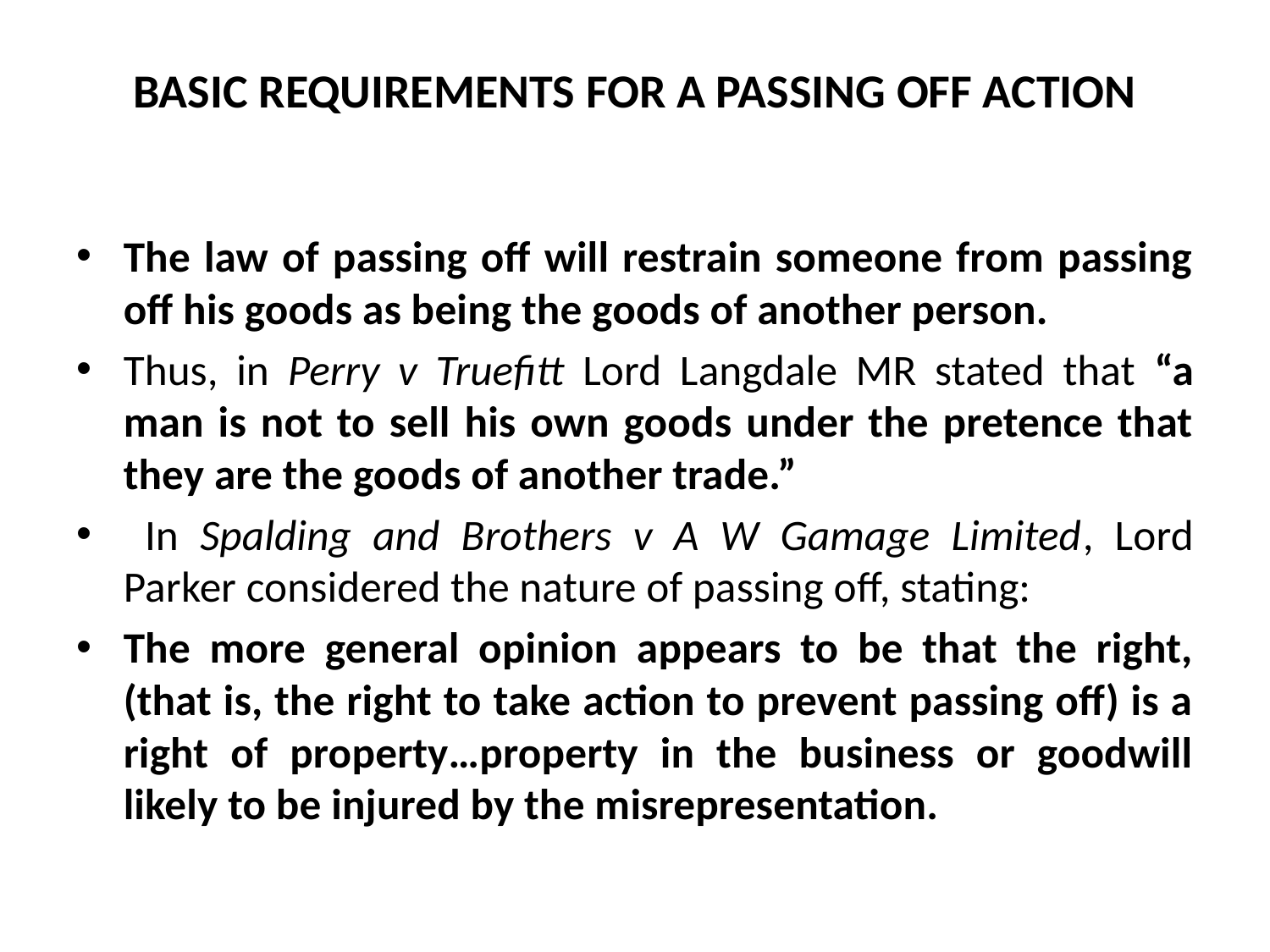

# BASIC REQUIREMENTS FOR A PASSING OFF ACTION
The law of passing off will restrain someone from passing off his goods as being the goods of another person.
Thus, in Perry v Truefitt Lord Langdale MR stated that “a man is not to sell his own goods under the pretence that they are the goods of another trade.”
 In Spalding and Brothers v A W Gamage Limited, Lord Parker considered the nature of passing off, stating:
The more general opinion appears to be that the right, (that is, the right to take action to prevent passing off) is a right of property…property in the business or goodwill likely to be injured by the misrepresentation.